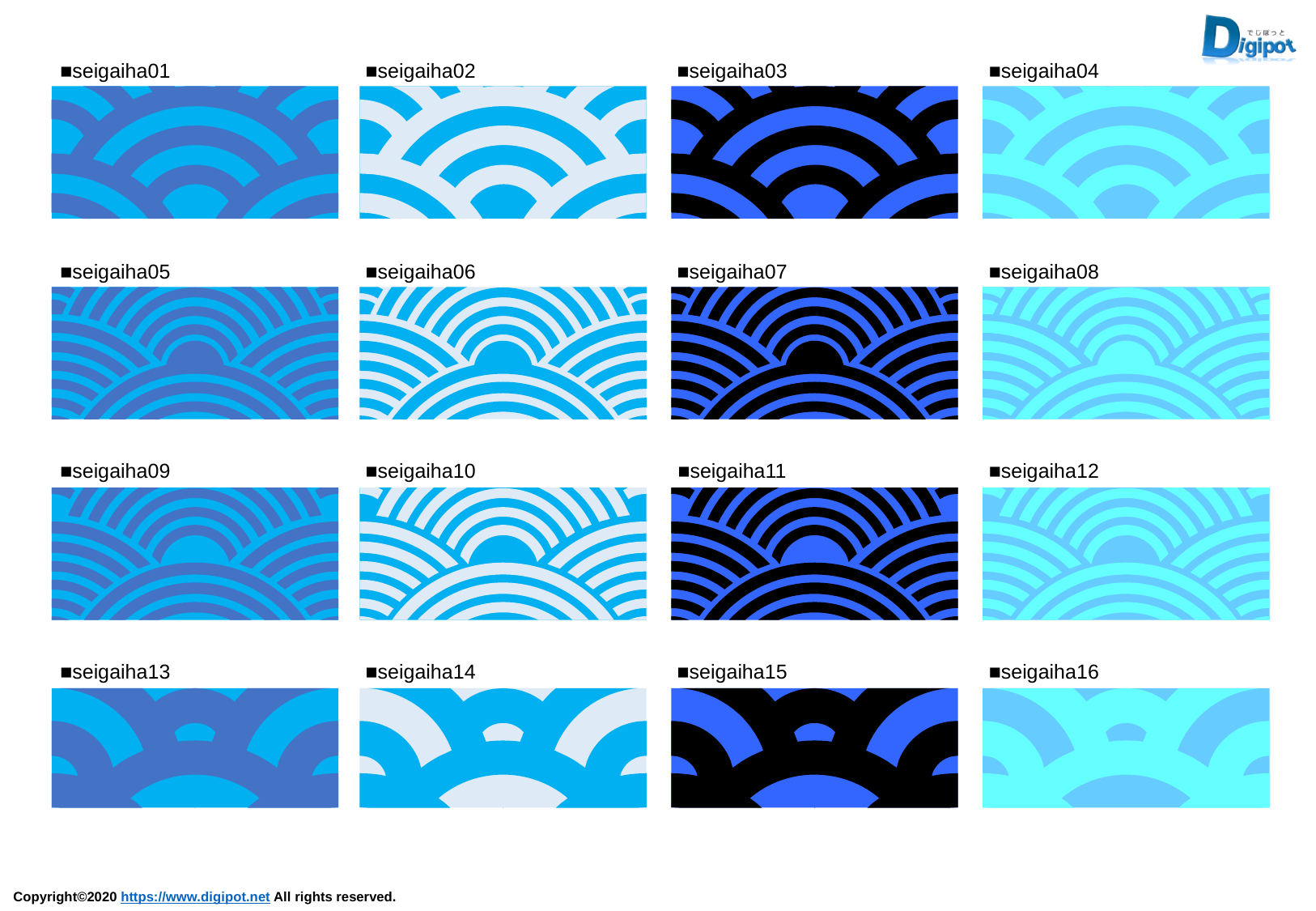

■seigaiha01
■seigaiha02
■seigaiha03
■seigaiha04

■seigaiha05
■seigaiha06
■seigaiha07
■seigaiha08

■seigaiha09
■seigaiha10
■seigaiha11
■seigaiha12

■seigaiha13
■seigaiha14
■seigaiha15
■seigaiha16